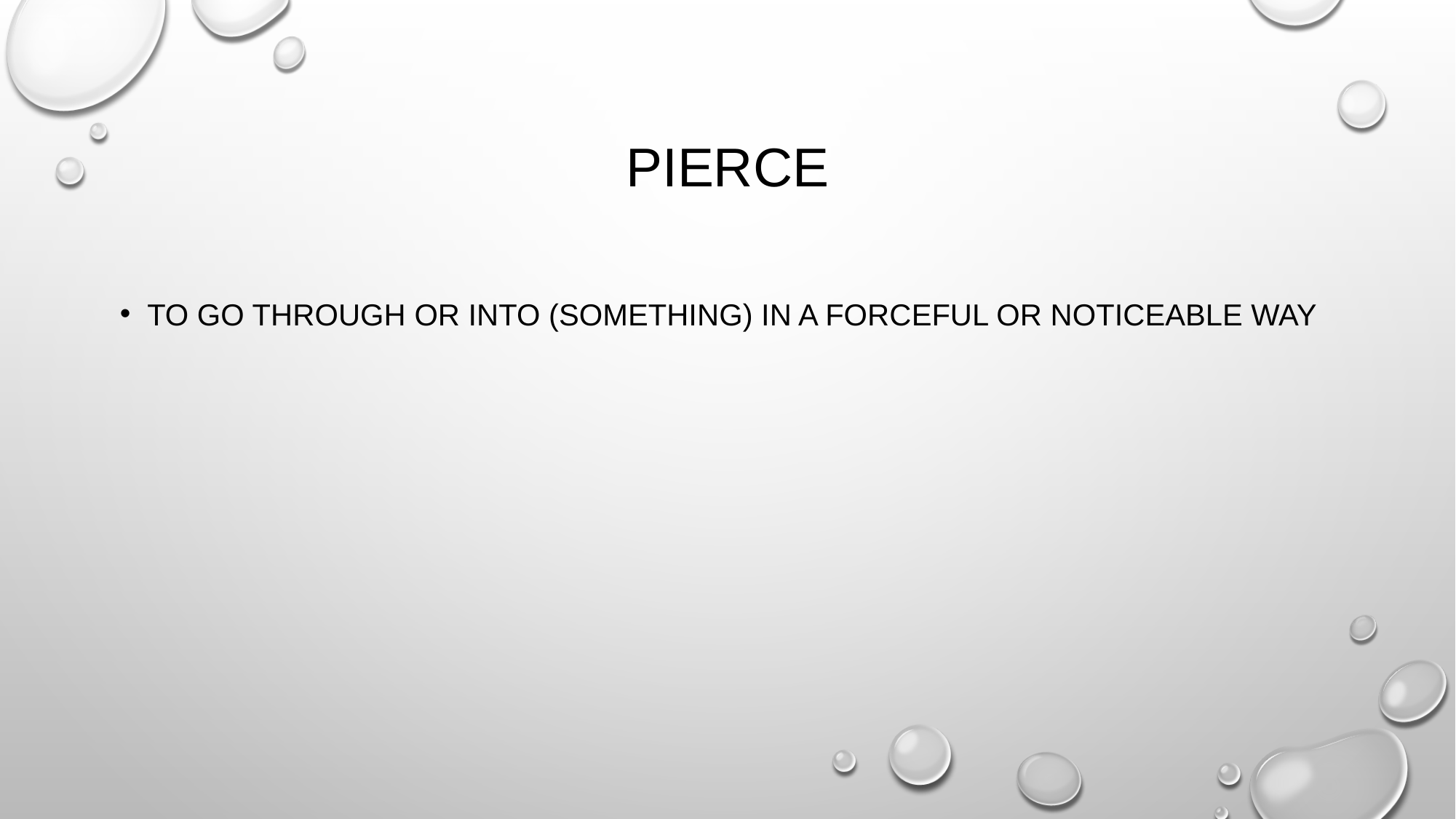

# pierce
to go through or into (something) in a forceful or noticeable way